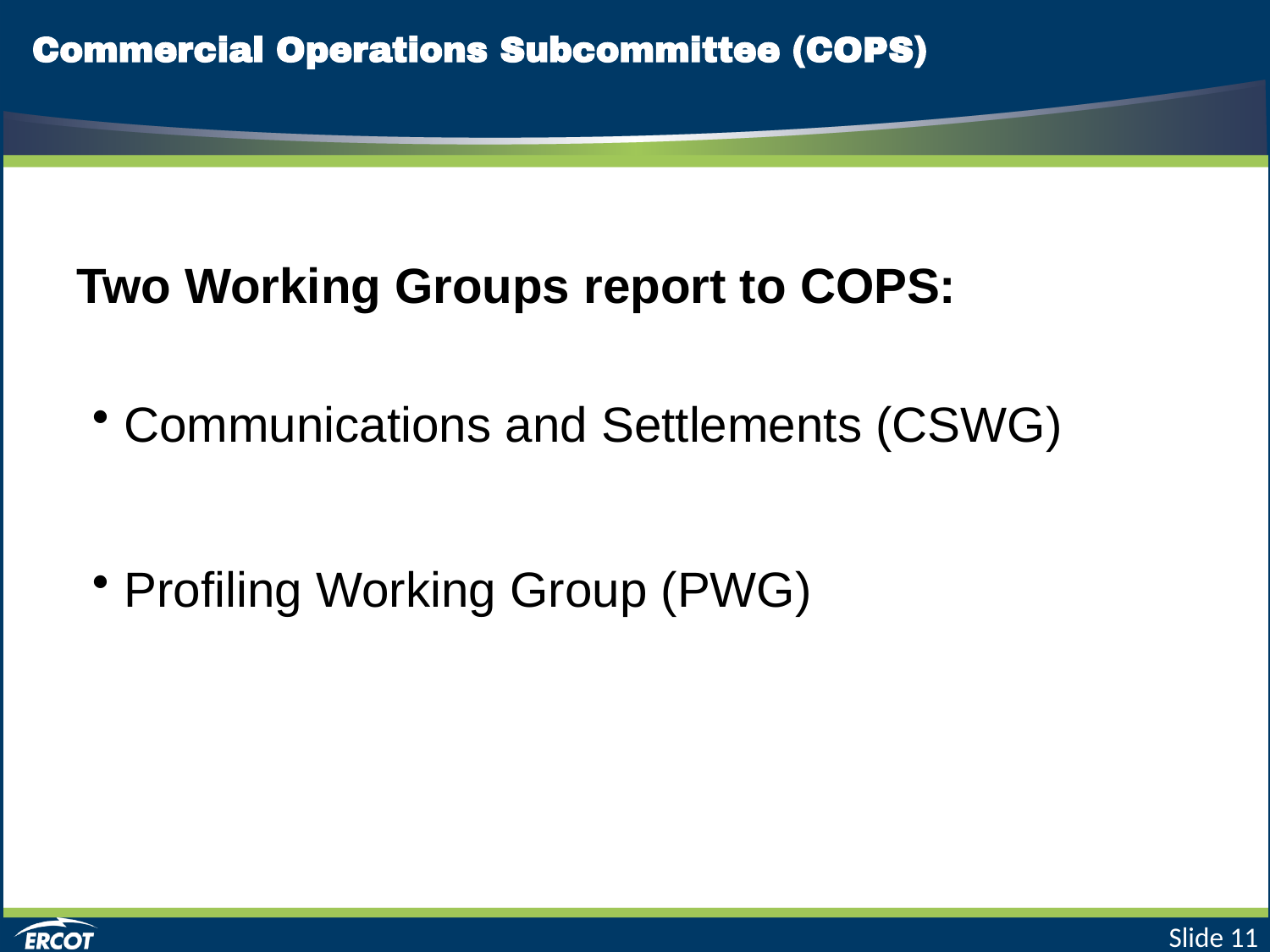

# Commercial Operations Subcommittee (COPS)
Two Working Groups report to COPS:

Communications and Settlements (CSWG)

Profiling Working Group (PWG)